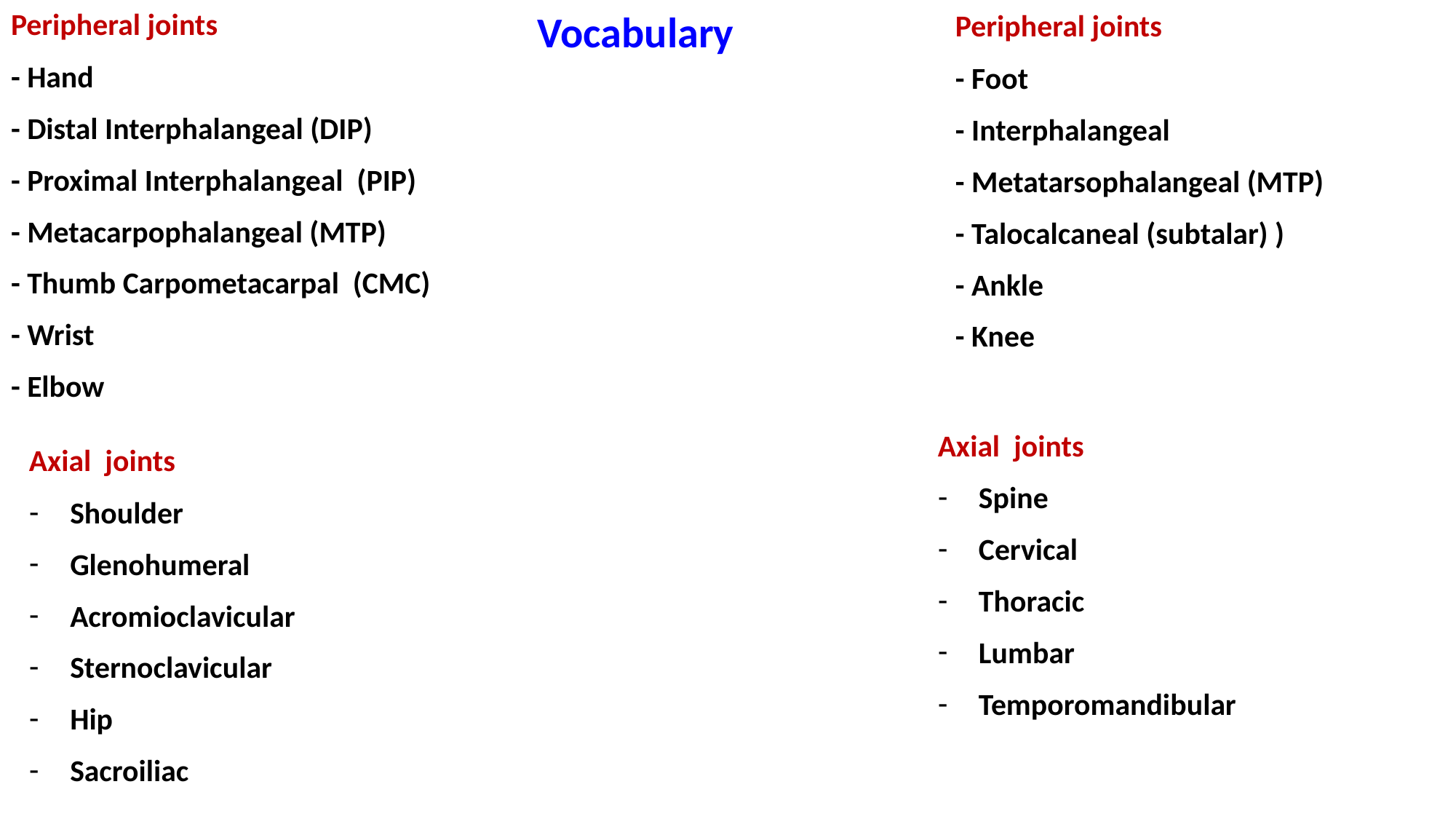

Vocabulary

Peripheral joints
- Hand
- Distal Interphalangeal (DIP)
- Proximal Interphalangeal  (PIP)
- Metacarpophalangeal (MTP)
- Thumb Carpometacarpal  (CMC)
- Wrist
- Elbow
Peripheral joints
- Foot
- Interphalangeal
- Metatarsophalangeal (MTP)
- Talocalcaneal (subtalar) )
- Ankle
- Knee
Axial  joints
Spine
Cervical
Thoracic
Lumbar
Temporomandibular

Axial  joints
Shoulder
Glenohumeral
Acromioclavicular
Sternoclavicular
Hip
Sacroiliac